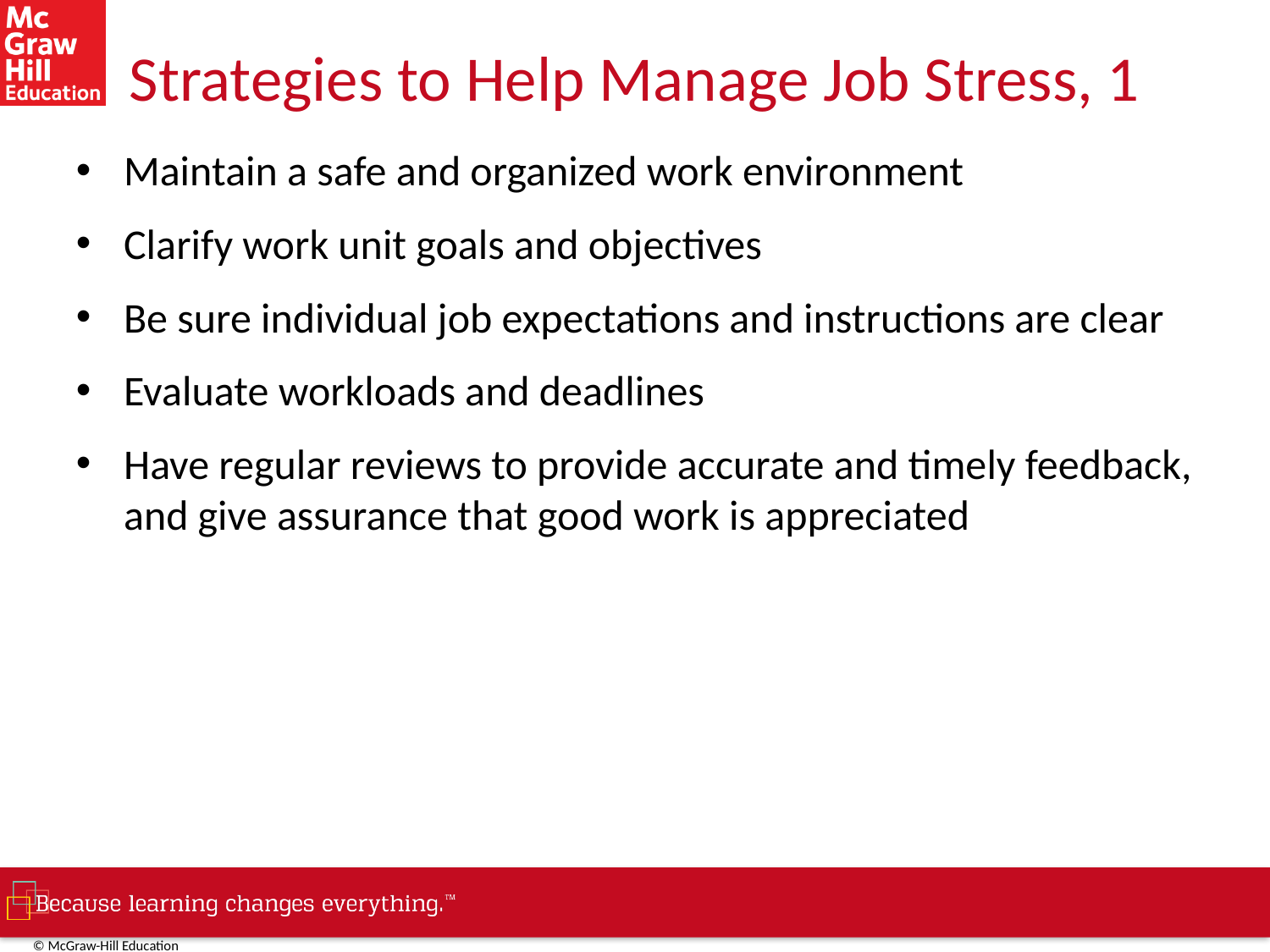

# Strategies to Help Manage Job Stress, 1
Maintain a safe and organized work environment
Clarify work unit goals and objectives
Be sure individual job expectations and instructions are clear
Evaluate workloads and deadlines
Have regular reviews to provide accurate and timely feedback, and give assurance that good work is appreciated